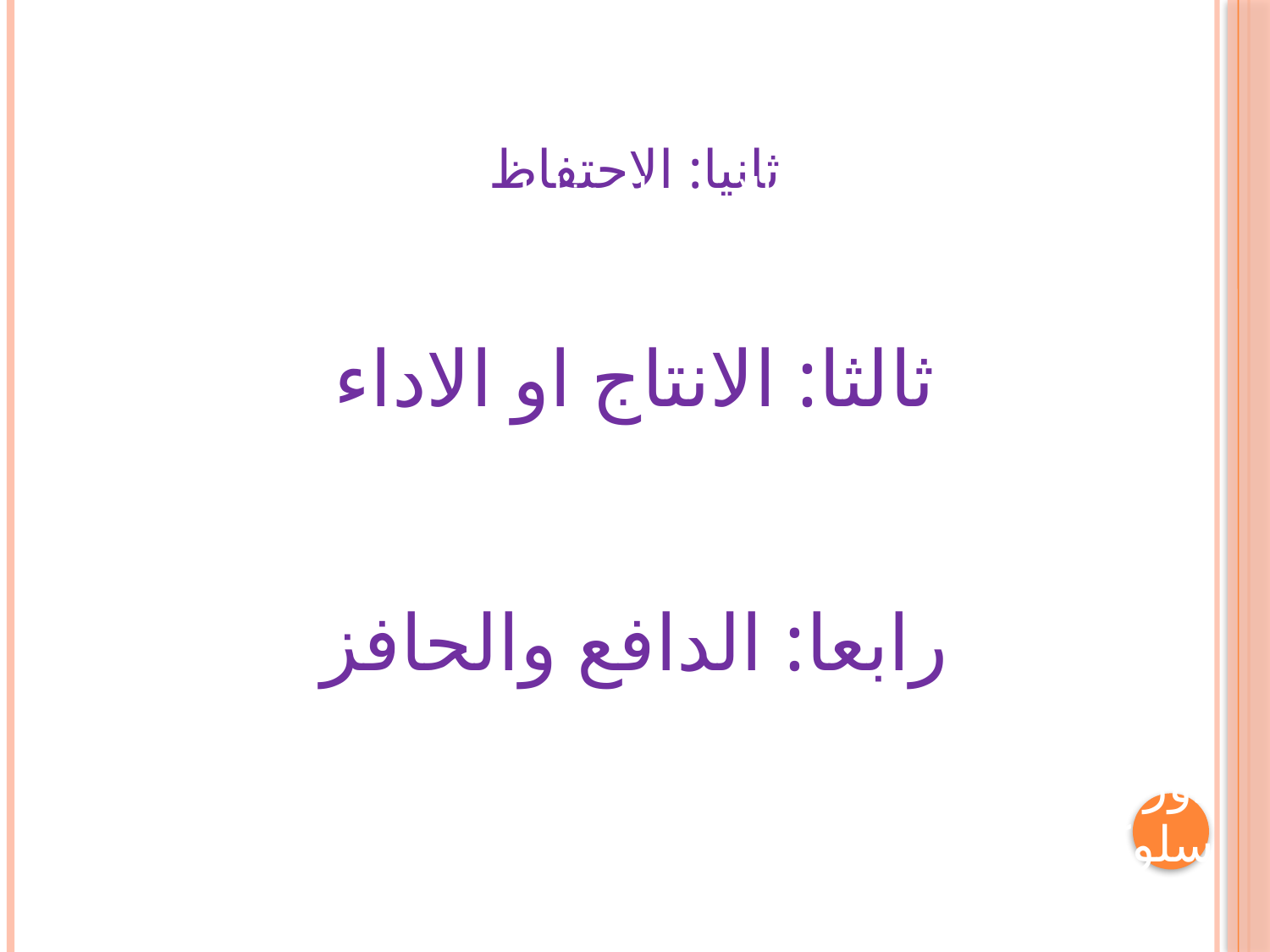

# ثانيا: الاحتفاظ
التعلم الاجتماعي لا يظهر الا بعد الاحتفاظ بما تعلم الفرد واللجوء اليه عندما تقتضي الحاجة وعليه فان التعلم الاجتماعي يتطلب توفر قدرات معينة عند الافراد.
ثالثا: الانتاج او الاداء
لا يمكن الحكم على ان التعلم قد حدث ما لم يعكس ذلك على تصرف الفرد ظاهريا، فهذا النوع من السلوك يتطلب توفر قدرات لفظية وحركية لدى الافراد كي يتسنى لهم اداء السلوك الذي تم تعلمه.
رابعا: الدافع والحافز
يتوقف التعلم على وجود دافع لدى الافراد، و يلعب التوقع دورا في ذلك. فعندما يتوقع الافراد ان محاكاتهم لانماط سلوكية معينة يمكن ان يشبع دوافع لديهم، فان دافعيتهم لتعلم هذا السلوك تزداد.